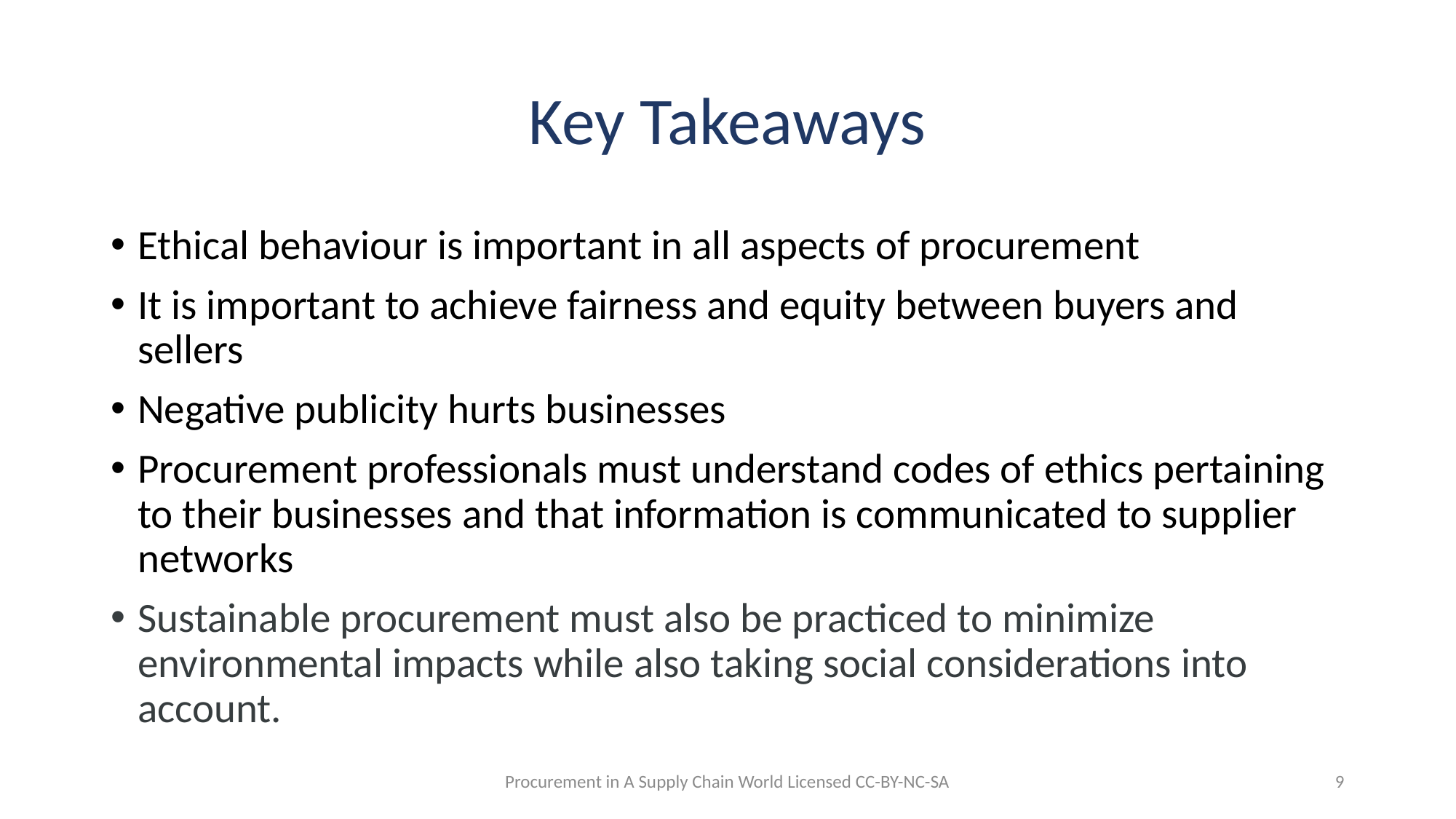

# Key Takeaways
Ethical behaviour is important in all aspects of procurement
It is important to achieve fairness and equity between buyers and sellers
Negative publicity hurts businesses
Procurement professionals must understand codes of ethics pertaining to their businesses and that information is communicated to supplier networks
Sustainable procurement must also be practiced to minimize environmental impacts while also taking social considerations into account.
Procurement in A Supply Chain World Licensed CC-BY-NC-SA
9